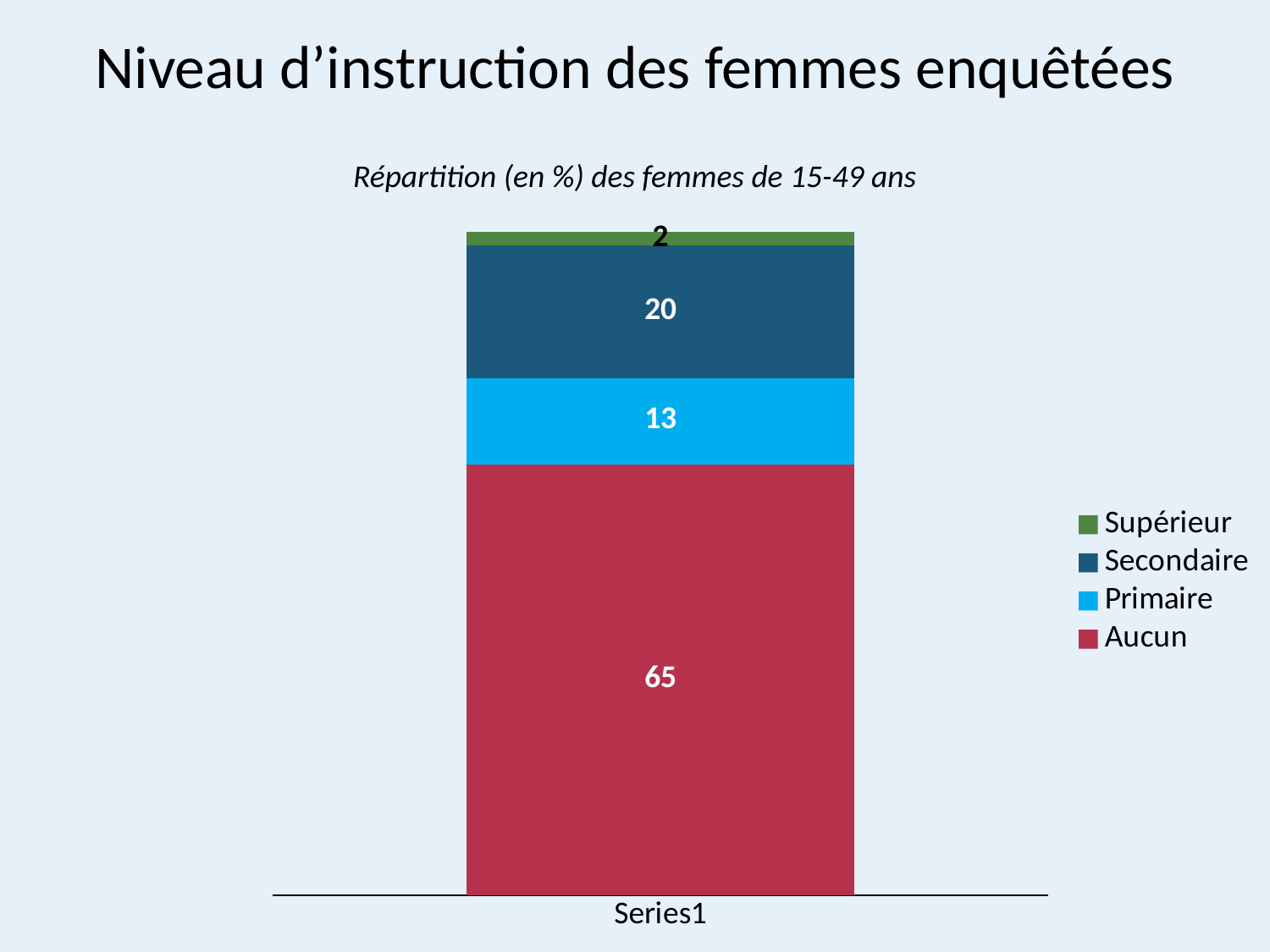

# Niveau d’instruction des femmes enquêtées
Répartition (en %) des femmes de 15-49 ans

### Chart

| Category | Aucun | Primaire | Secondaire | Supérieur |
|---|---|---|---|---|
|  | 65.0 | 13.0 | 20.0 | 2.0 |